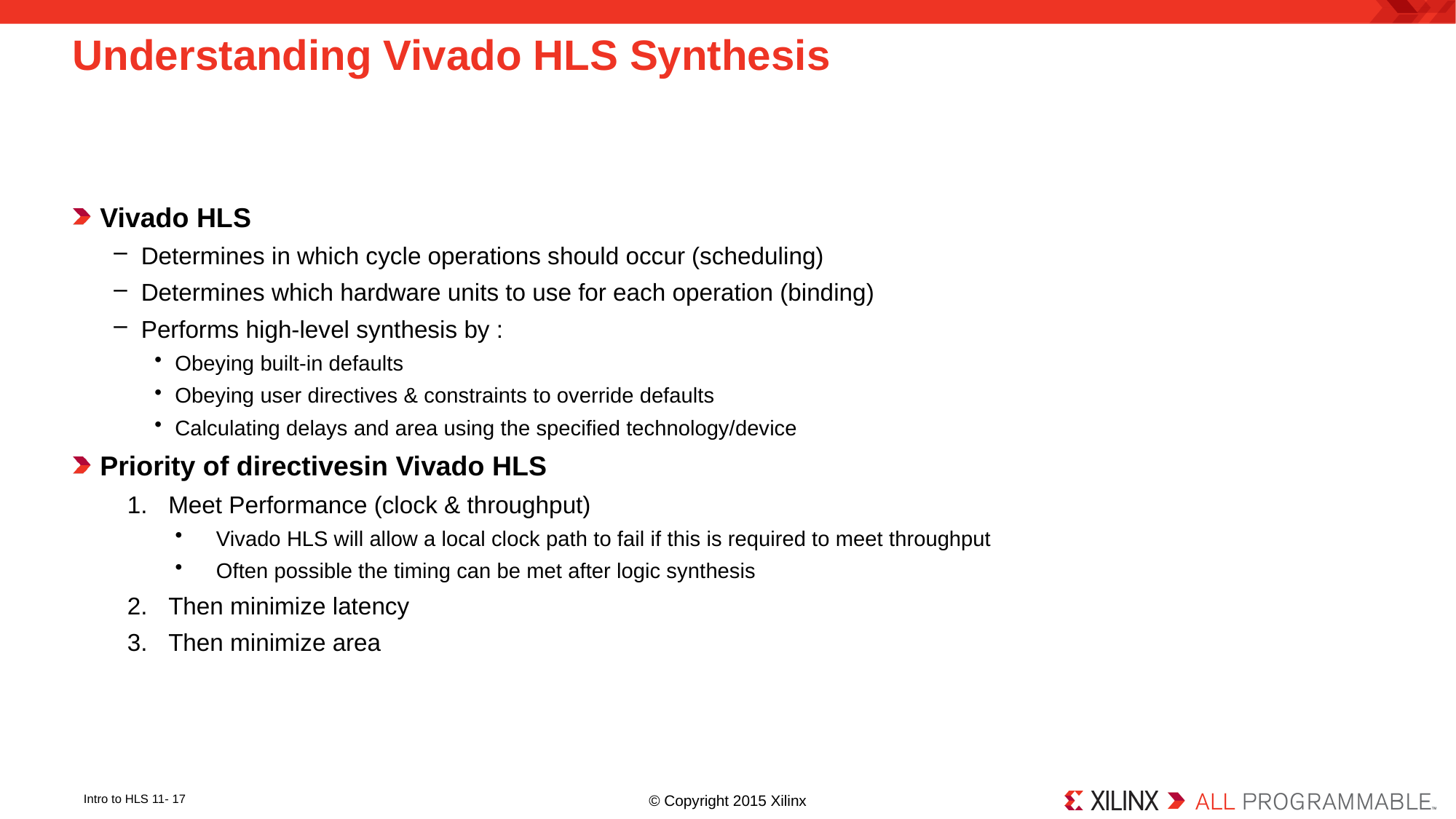

# Understanding Vivado HLS Synthesis
Vivado HLS
Determines in which cycle operations should occur (scheduling)
Determines which hardware units to use for each operation (binding)
Performs high-level synthesis by :
Obeying built-in defaults
Obeying user directives & constraints to override defaults
Calculating delays and area using the specified technology/device
Priority of directivesin Vivado HLS
Meet Performance (clock & throughput)
Vivado HLS will allow a local clock path to fail if this is required to meet throughput
Often possible the timing can be met after logic synthesis
Then minimize latency
Then minimize area
Intro to HLS 11- 17
© Copyright 2015 Xilinx